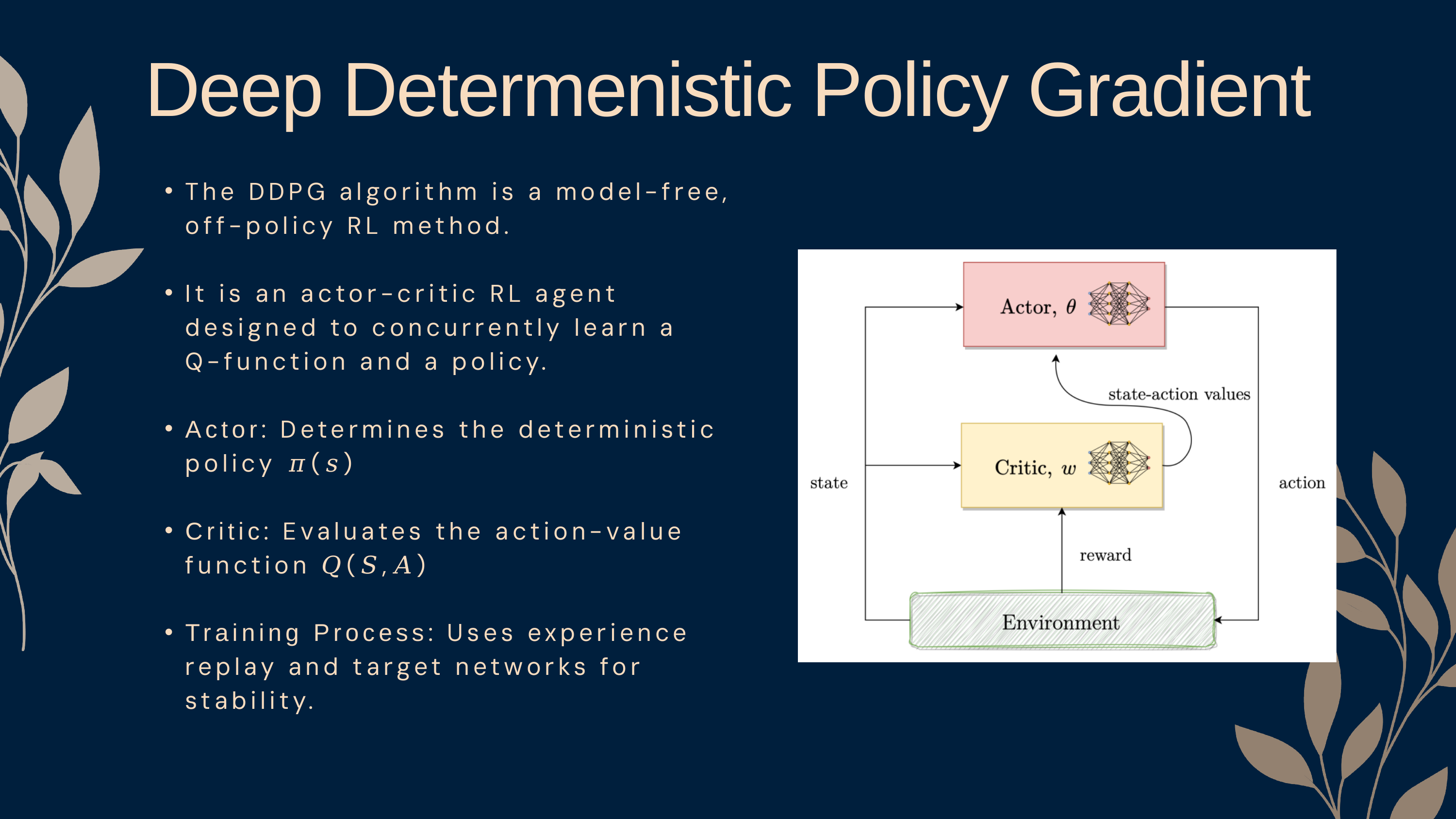

Deep Determenistic Policy Gradient
The DDPG algorithm is a model-free, off-policy RL method.

It is an actor-critic RL agent designed to concurrently learn a    Q-function and a policy.

Actor: Determines the deterministic policy 𝜋(𝑠)

Critic: Evaluates the action-value function 𝑄(𝑆,𝐴)

Training Process: Uses experience replay and target networks for stability.